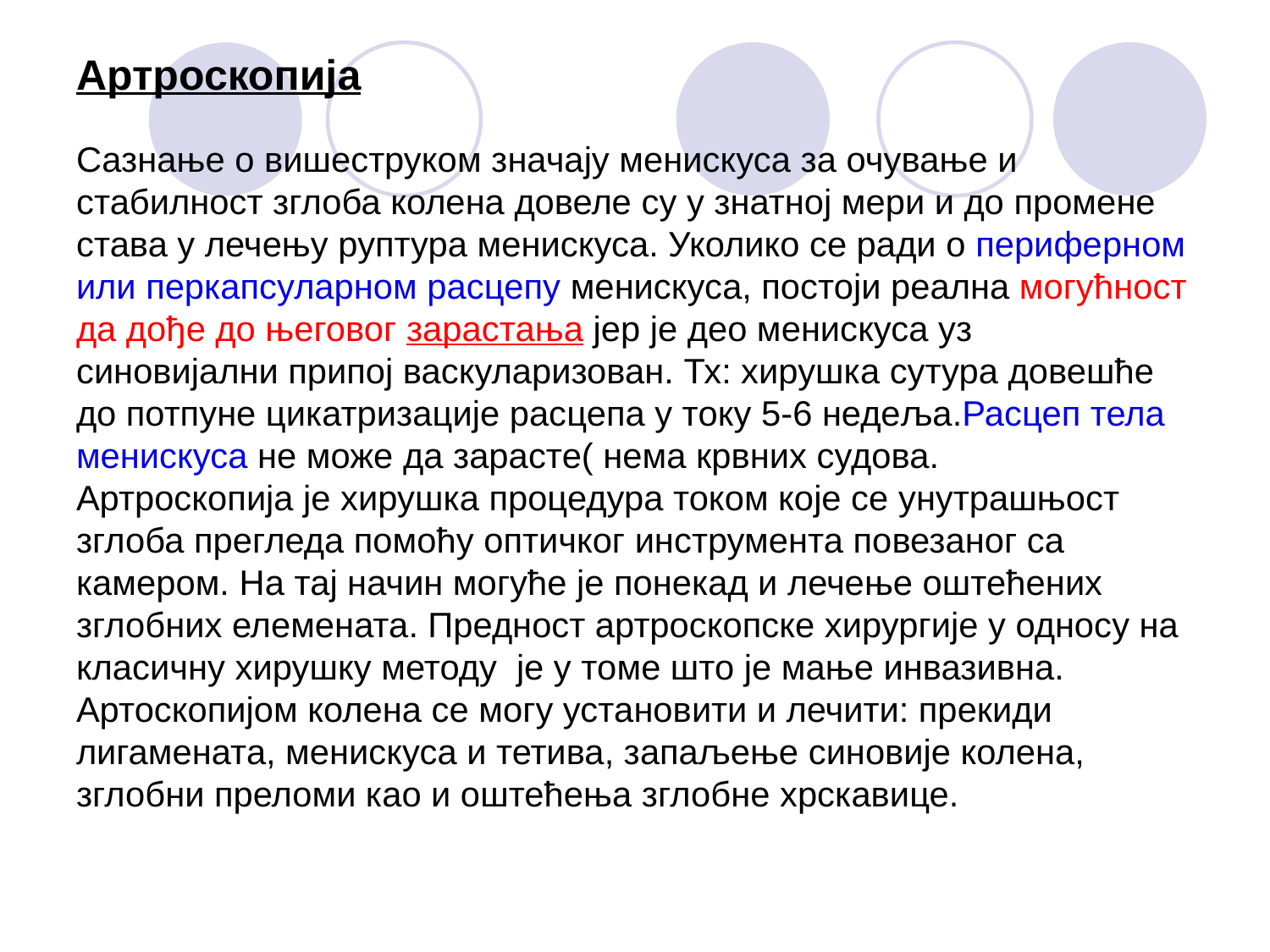

# Артроскопија Сазнање о вишеструком значају менискуса за очување и стабилност зглоба колена довеле су у знатној мери и до промене става у лечењу руптура менискуса. Уколико се ради о периферном или перкапсуларном расцепу менискуса, постоји реална могућност да дође до његовог зарастања јер је део менискуса уз  синовијални припој васкуларизован. Тх: хирушка сутура довешће до потпуне цикатризације расцепа у току 5-6 недеља.Расцеп тела менискуса не може да зарасте( нема крвних судова. Артроскопија је хирушка процедура током које се унутрашњост зглоба прегледа помоћу оптичког инструмента повезаног са камером. На тај начин могуће је понекад и лечење оштећених зглобних елемената. Предност артроскопске хирургије у односу на класичну хирушку методу  је у томе што је мање инвазивна. Артоскопијом колена се могу установити и лечити: прекиди лигамената, менискуса и тетива, запаљење синовије колена, зглобни преломи као и оштећења зглобне хрскавице.